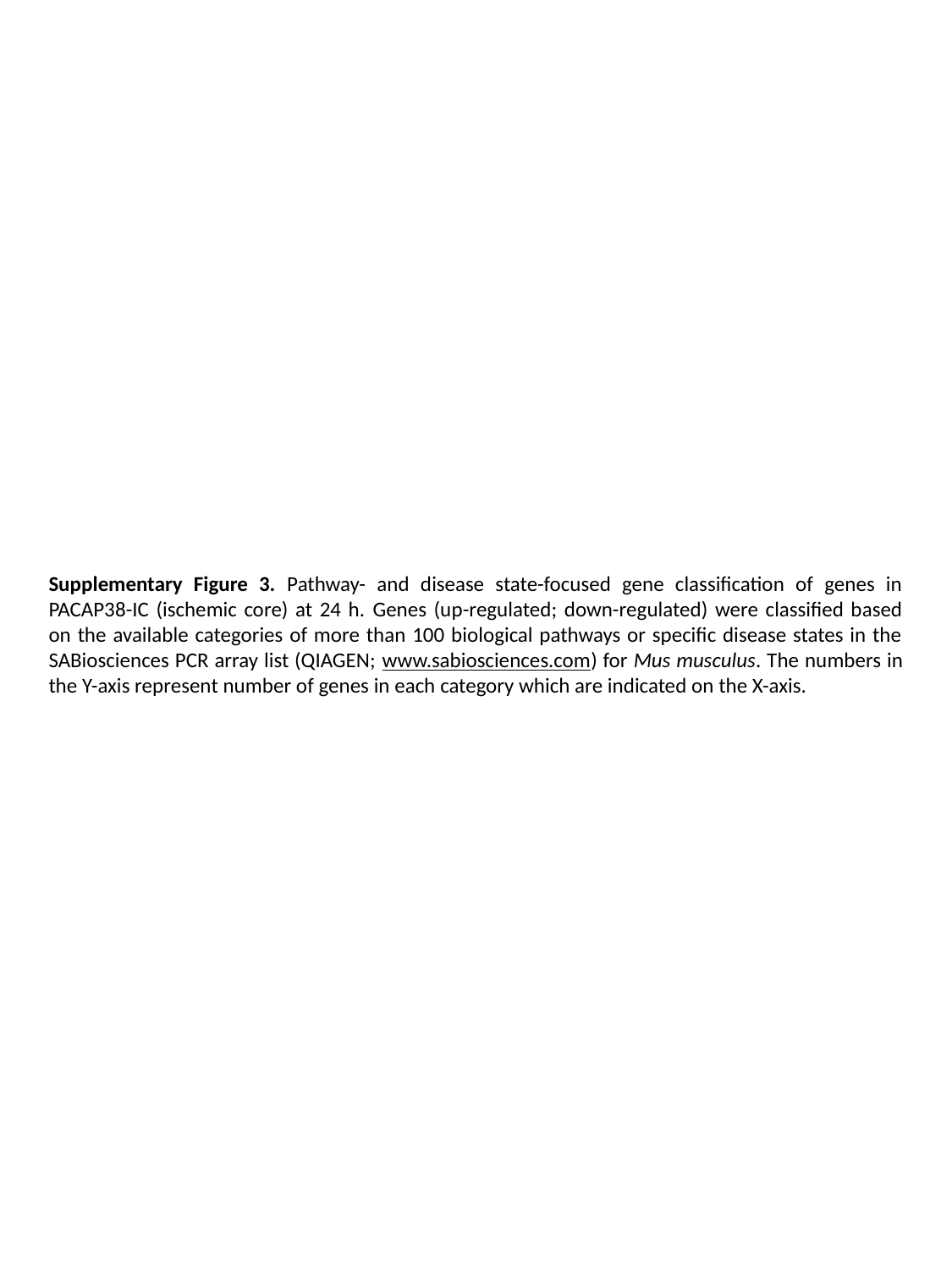

Supplementary Figure 3. Pathway- and disease state-focused gene classification of genes in PACAP38-IC (ischemic core) at 24 h. Genes (up-regulated; down-regulated) were classified based on the available categories of more than 100 biological pathways or specific disease states in the SABiosciences PCR array list (QIAGEN; www.sabiosciences.com) for Mus musculus. The numbers in the Y-axis represent number of genes in each category which are indicated on the X-axis.